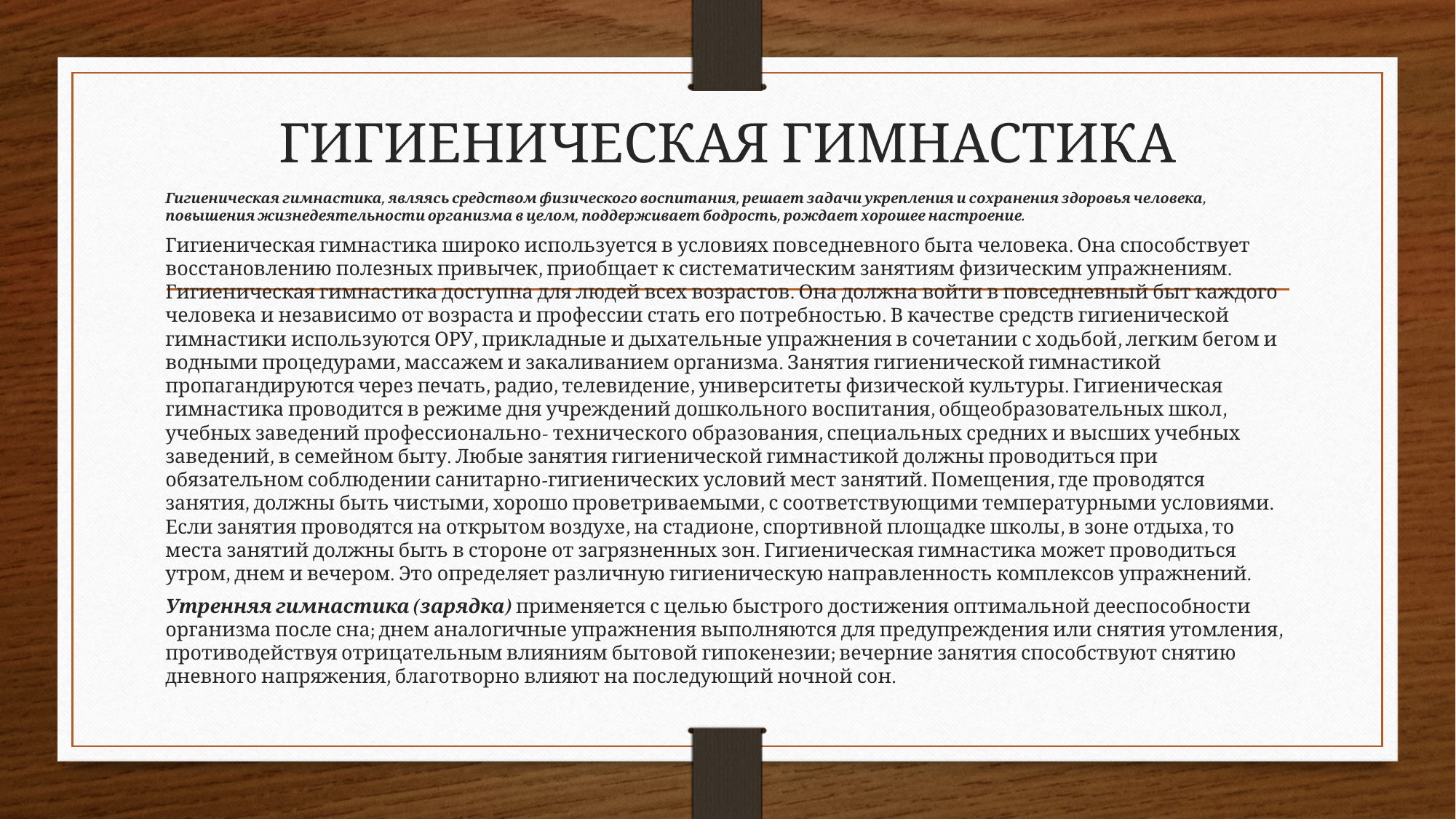

# ГИГИЕНИЧЕСКАЯ ГИМНАСТИКА
Гигиеническая гимнастика, являясь средством физического воспитания, решает задачи укрепления и сохранения здоровья человека, повышения жизнедеятельности организма в целом, поддерживает бодрость, рождает хорошее настроение.
Гигиеническая гимнастика широко используется в условиях повседневного быта человека. Она способствует восстановлению полезных привычек, приобщает к систематическим занятиям физическим упражнениям. Гигиеническая гимнастика доступна для людей всех возрастов. Она должна войти в повседневный быт каждого человека и независимо от возраста и профессии стать его потребностью. В качестве средств гигиенической гимнастики используются ОРУ, прикладные и дыхательные упражнения в сочетании с ходьбой, легким бегом и водными процедурами, массажем и закаливанием организма. Занятия гигиенической гимнастикой пропагандируются через печать, радио, телевидение, университеты физической культуры. Гигиеническая гимнастика проводится в режиме дня учреждений дошкольного воспитания, общеобразовательных школ, учебных заведений профессионально- технического образования, специальных средних и высших учебных заведений, в семейном быту. Любые занятия гигиенической гимнастикой должны проводиться при обязательном соблюдении санитарно-гигиенических условий мест занятий. Помещения, где проводятся занятия, должны быть чистыми, хорошо проветриваемыми, с соответствующими температурными условиями. Если занятия проводятся на открытом воздухе, на стадионе, спортивной площадке школы, в зоне отдыха, то места занятий должны быть в стороне от загрязненных зон. Гигиеническая гимнастика может проводиться утром, днем и вечером. Это определяет различную гигиеническую направленность комплексов упражнений.
Утренняя гимнастика (зарядка) применяется с целью быстрого достижения оптимальной дееспособности организма после сна; днем аналогичные упражнения выполняются для предупреждения или снятия утомления, противодействуя отрицательным влияниям бытовой гипокенезии; вечерние занятия способствуют снятию дневного напряжения, благотворно влияют на последующий ночной сон.